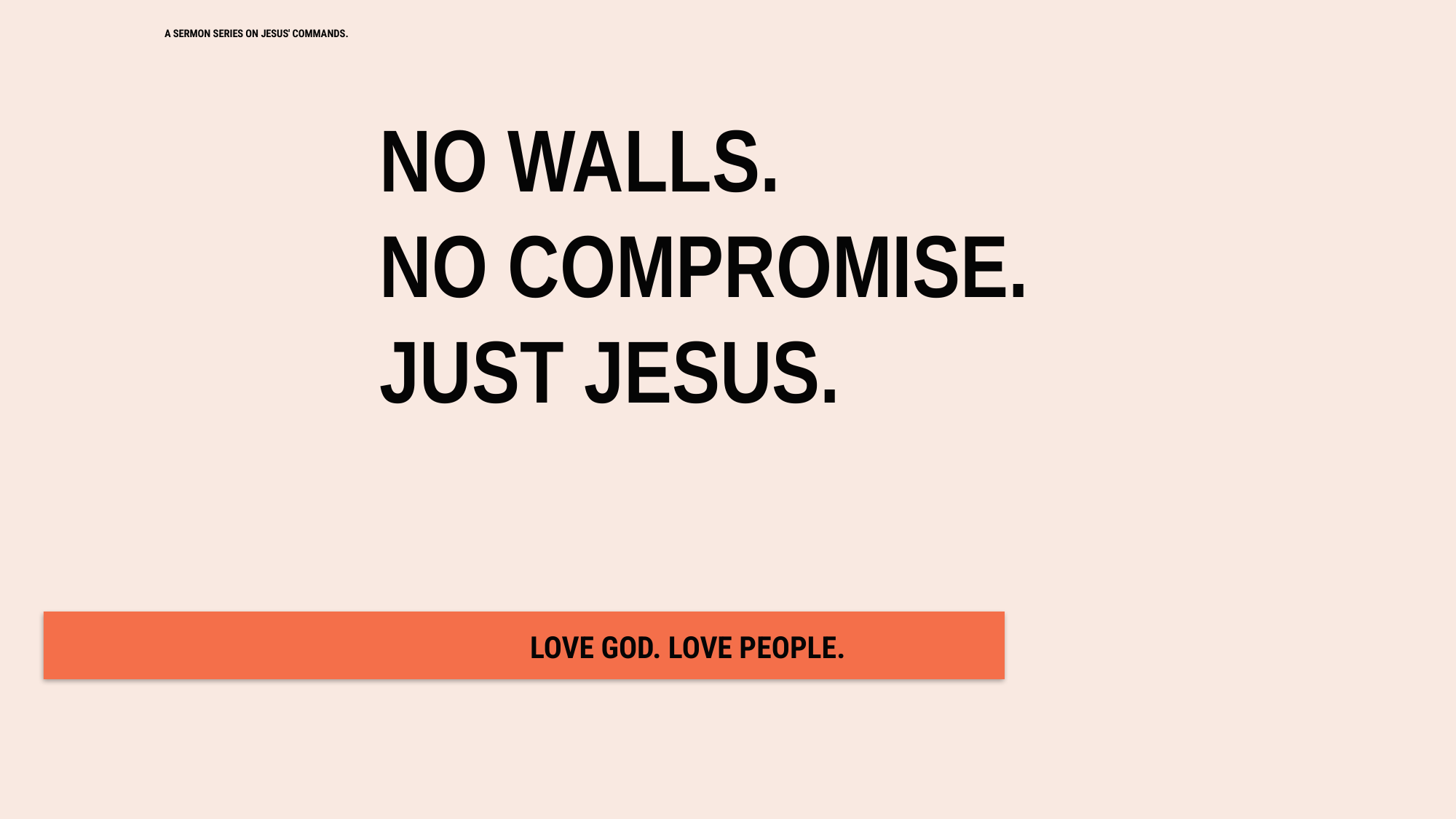

A SERMON SERIES ON JESUS' COMMANDS.
NO WALLS.
NO COMPROMISE.
JUST JESUS.

LOVE GOD. LOVE PEOPLE.